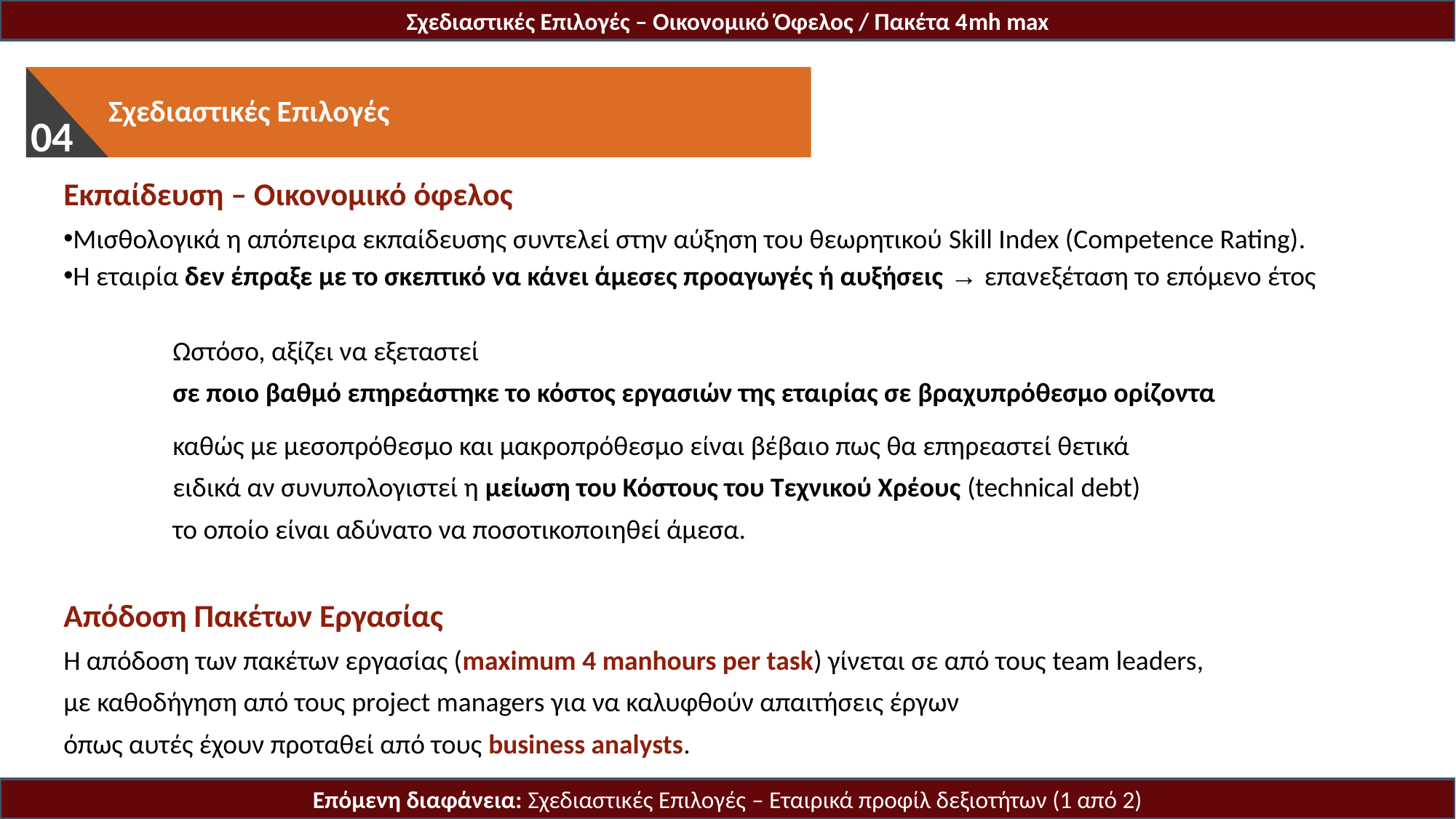

Σχεδιαστικές Επιλογές – Οικονομικό Όφελος / Πακέτα 4mh max

 Προτεινόμενη Μοντελοποίηση
01
 Σχεδιαστικές Επιλογές
03
04
Εκπαίδευση – Οικονομικό όφελος
Μισθολογικά η απόπειρα εκπαίδευσης συντελεί στην αύξηση του θεωρητικού Skill Index (Competence Rating).
Η εταιρία δεν έπραξε με το σκεπτικό να κάνει άμεσες προαγωγές ή αυξήσεις → επανεξέταση το επόμενο έτος

	Ωστόσο, αξίζει να εξεταστεί
	σε ποιο βαθμό επηρεάστηκε το κόστος εργασιών της εταιρίας σε βραχυπρόθεσμο ορίζοντα

	καθώς με μεσοπρόθεσμο και μακροπρόθεσμο είναι βέβαιο πως θα επηρεαστεί θετικά
	ειδικά αν συνυπολογιστεί η μείωση του Κόστους του Τεχνικού Χρέους (technical debt)
	το οποίο είναι αδύνατο να ποσοτικοποιηθεί άμεσα.

Απόδοση Πακέτων Εργασίας
Η απόδοση των πακέτων εργασίας (maximum 4 manhours per task) γίνεται σε από τους team leaders,
με καθοδήγηση από τους project managers για να καλυφθούν απαιτήσεις έργων
όπως αυτές έχουν προταθεί από τους business analysts.
Επόμενη διαφάνεια: Σχεδιαστικές Επιλογές – Εταιρικά προφίλ δεξιοτήτων (1 από 2)